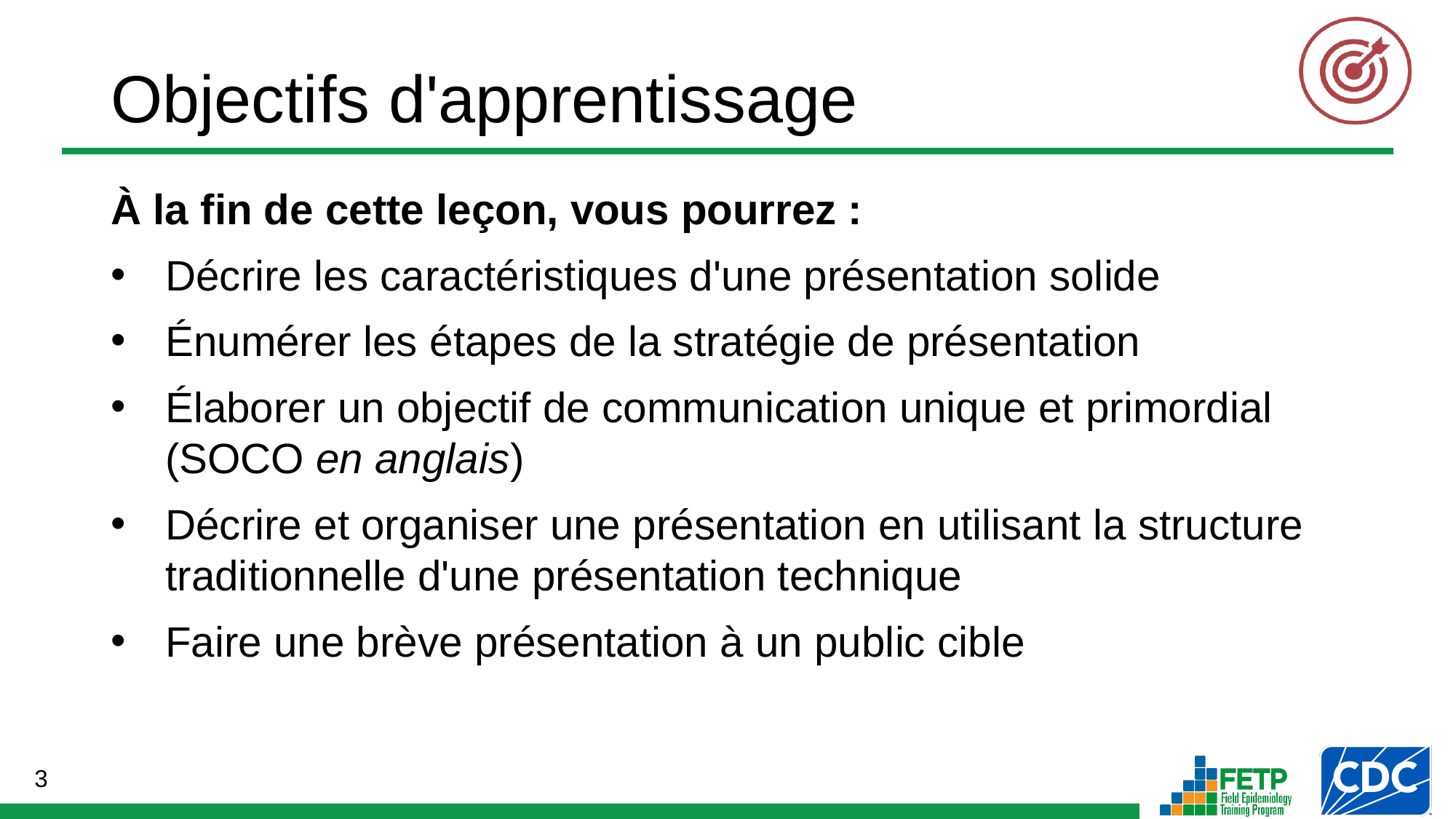

À la fin de cette leçon, vous pourrez :
Décrire les caractéristiques d'une présentation solide
Énumérer les étapes de la stratégie de présentation
Élaborer un objectif de communication unique et primordial
(SOCO en anglais)
Décrire et organiser une présentation en utilisant la structure traditionnelle d'une présentation technique
Faire une brève présentation à un public cible